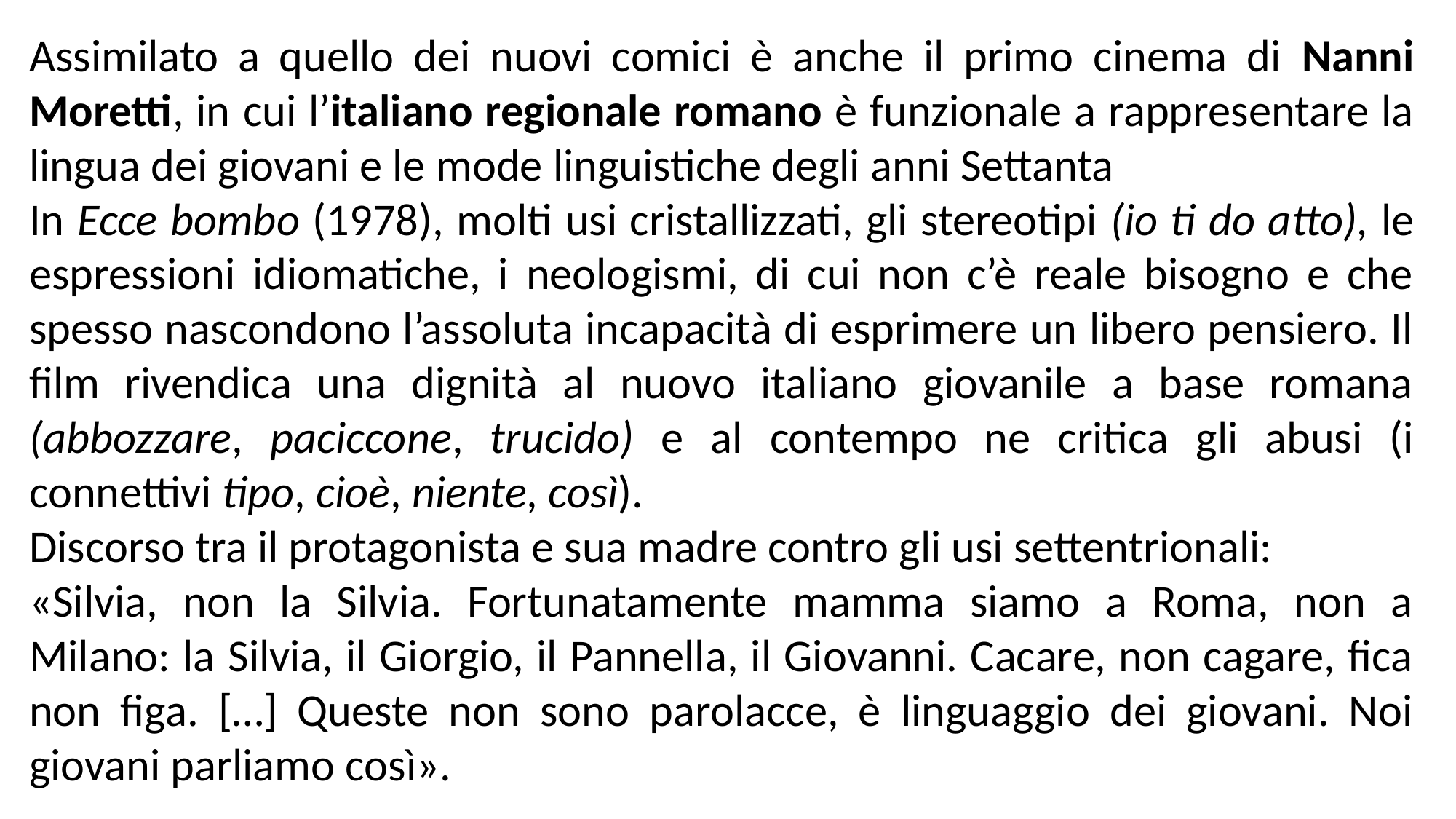

Assimilato a quello dei nuovi comici è anche il primo cinema di Nanni Moretti, in cui l’italiano regionale romano è funzionale a rappresentare la lingua dei giovani e le mode linguistiche degli anni Settanta
In Ecce bombo (1978), molti usi cristallizzati, gli stereotipi (io ti do atto), le espressioni idiomatiche, i neologismi, di cui non c’è reale bisogno e che spesso nascondono l’assoluta incapacità di esprimere un libero pensiero. Il film rivendica una dignità al nuovo italiano giovanile a base romana (abbozzare, paciccone, trucido) e al contempo ne critica gli abusi (i connettivi tipo, cioè, niente, così).
Discorso tra il protagonista e sua madre contro gli usi settentrionali:
«Silvia, non la Silvia. Fortunatamente mamma siamo a Roma, non a Milano: la Silvia, il Giorgio, il Pannella, il Giovanni. Cacare, non cagare, fica non figa. […] Queste non sono parolacce, è linguaggio dei giovani. Noi giovani parliamo così».